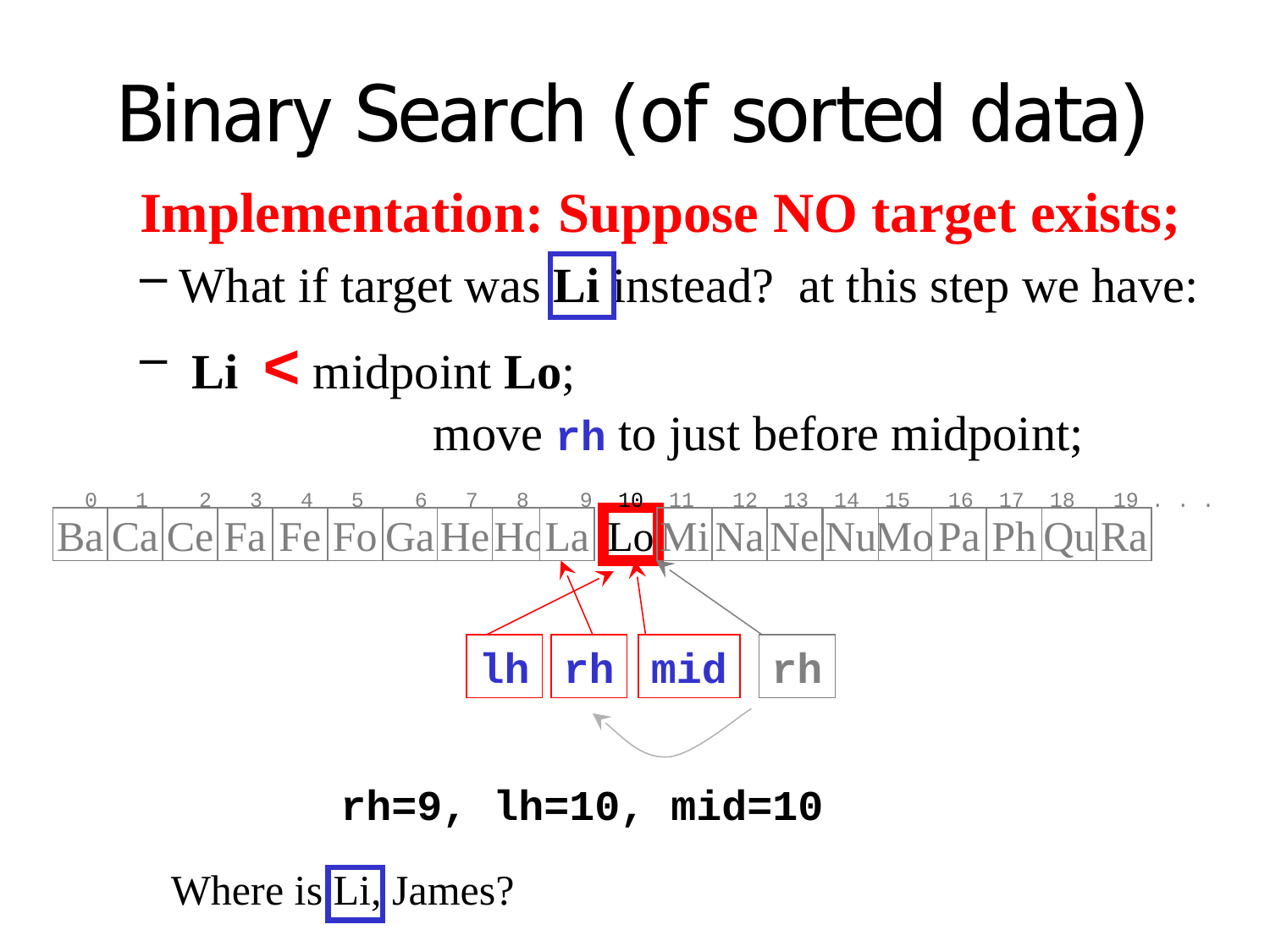

# Binary Search (of sorted data)
Implementation: Suppose NO target exists;
What if target was Li instead?  at this step we have:
 Li  < midpoint Lo;
		move rh to just before midpoint;

0   1    2   3   4   5    6   7   8    9  10  11   12  13  14  15   16  17  18   19 . . .
Ba
Ca
Ce
Fa
Fe
Fo
Ga
He
Ho
La
Lo
Mi
Na
Ne
Nu
Nu
Mo
Pa
Ph
Qu
Ra

lh
rh
mid
rh

rh=9, lh=10, mid=10
Where is Li, James?